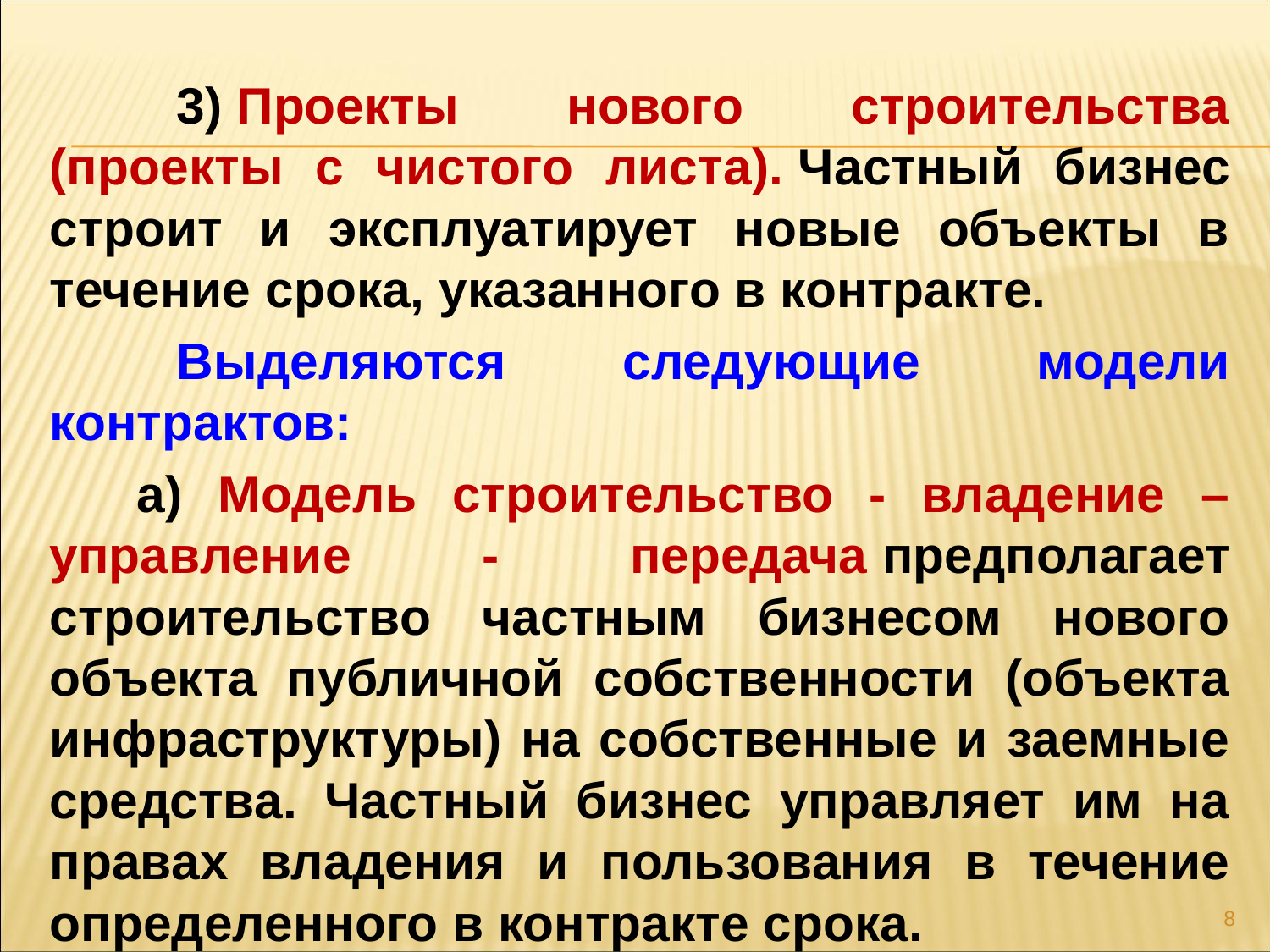

3) Проекты нового строительства (проекты с чистого листа). Частный бизнес строит и эксплуатирует новые объекты в течение срока, указанного в контракте.
	Выделяются следующие модели контрактов:
а) Модель строительство - владение – управление - передача предполагает строительство частным бизнесом нового объекта публичной собственности (объекта инфраструктуры) на собственные и заемные средства. Частный бизнес управляет им на правах владения и пользования в течение определенного в контракте срока.
8